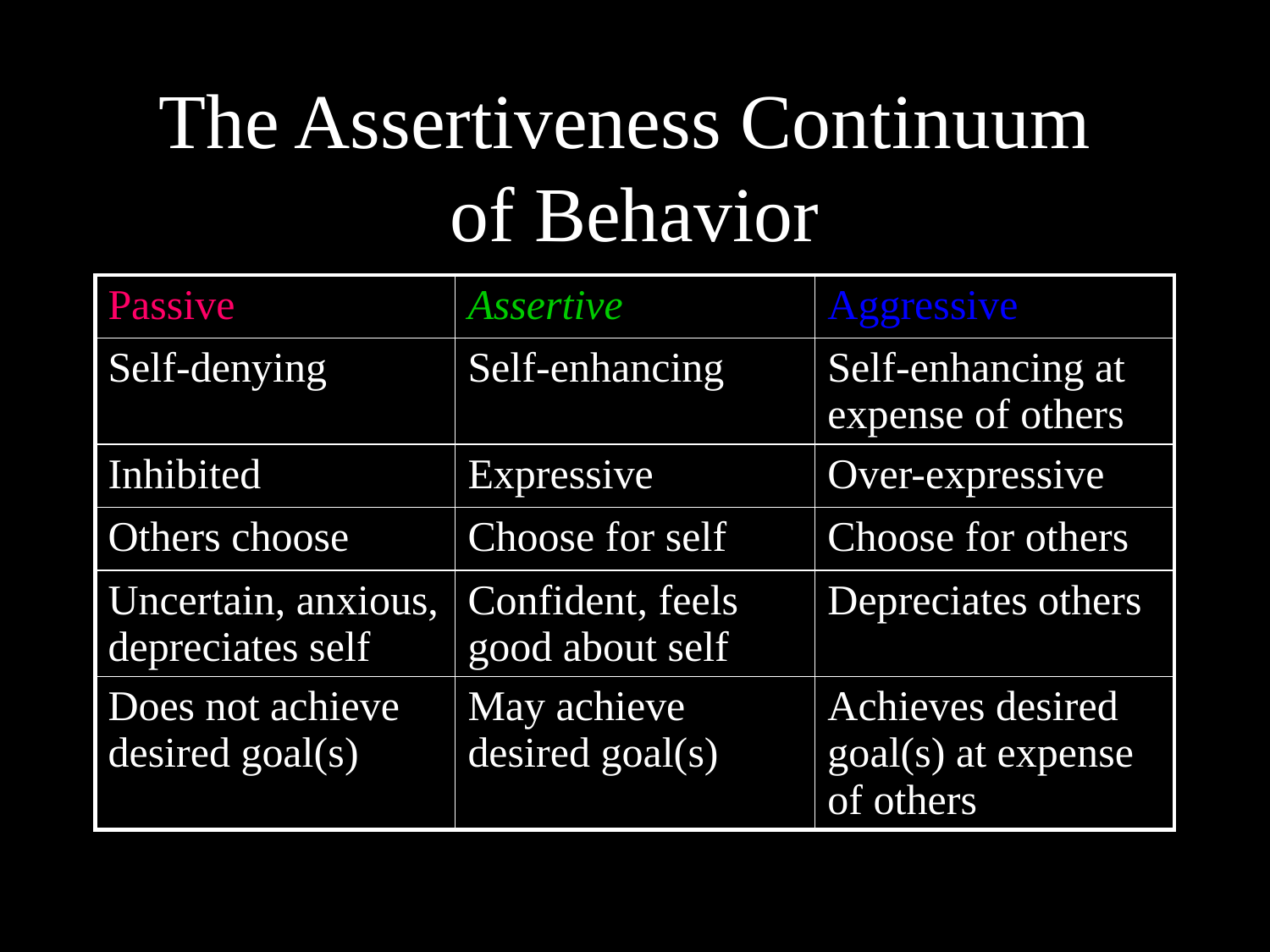

# The Assertiveness Continuum of Behavior
| Passive | Assertive | Aggressive |
| --- | --- | --- |
| Self-denying | Self-enhancing | Self-enhancing at expense of others |
| Inhibited | Expressive | Over-expressive |
| Others choose | Choose for self | Choose for others |
| Uncertain, anxious, depreciates self | Confident, feels good about self | Depreciates others |
| Does not achieve desired goal(s) | May achieve desired goal(s) | Achieves desired goal(s) at expense of others |